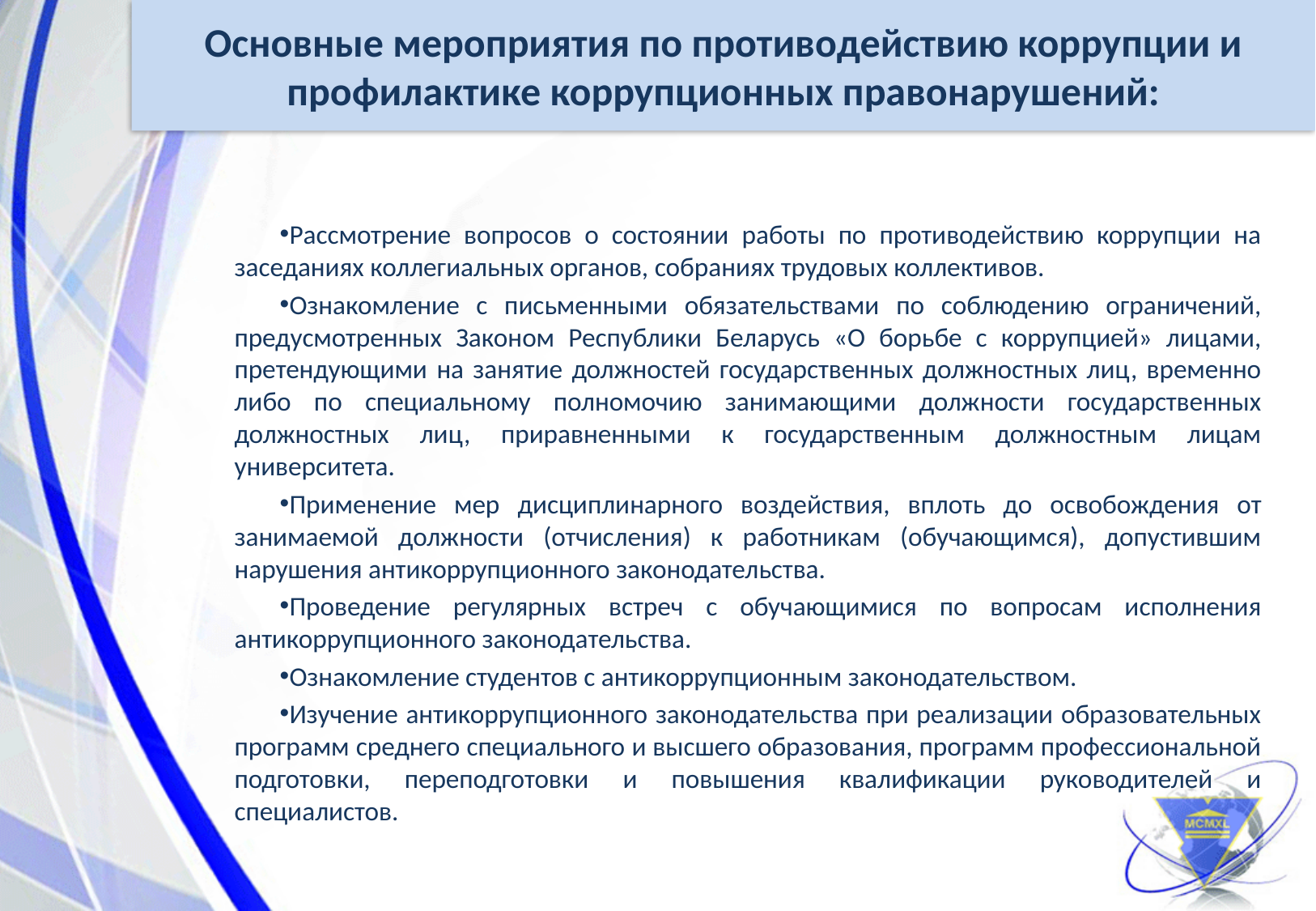

Основные мероприятия по противодействию коррупции и профилактике коррупционных правонарушений:
Рассмотрение вопросов о состоянии работы по противодействию коррупции на заседаниях коллегиальных органов, собраниях трудовых коллективов.
Ознакомление с письменными обязательствами по соблюдению ограничений, предусмотренных Законом Республики Беларусь «О борьбе с коррупцией» лицами, претендующими на занятие должностей государственных должностных лиц, временно либо по специальному полномочию занимающими должности государственных должностных лиц, приравненными к государственным должностным лицам университета.
Применение мер дисциплинарного воздействия, вплоть до освобождения от занимаемой должности (отчисления) к работникам (обучающимся), допустившим нарушения антикоррупционного законодательства.
Проведение регулярных встреч с обучающимися по вопросам исполнения антикоррупционного законодательства.
Ознакомление студентов с антикоррупционным законодательством.
Изучение антикоррупционного законодательства при реализации образовательных программ среднего специального и высшего образования, программ профессиональной подготовки, переподготовки и повышения квалификации руководителей и специалистов.